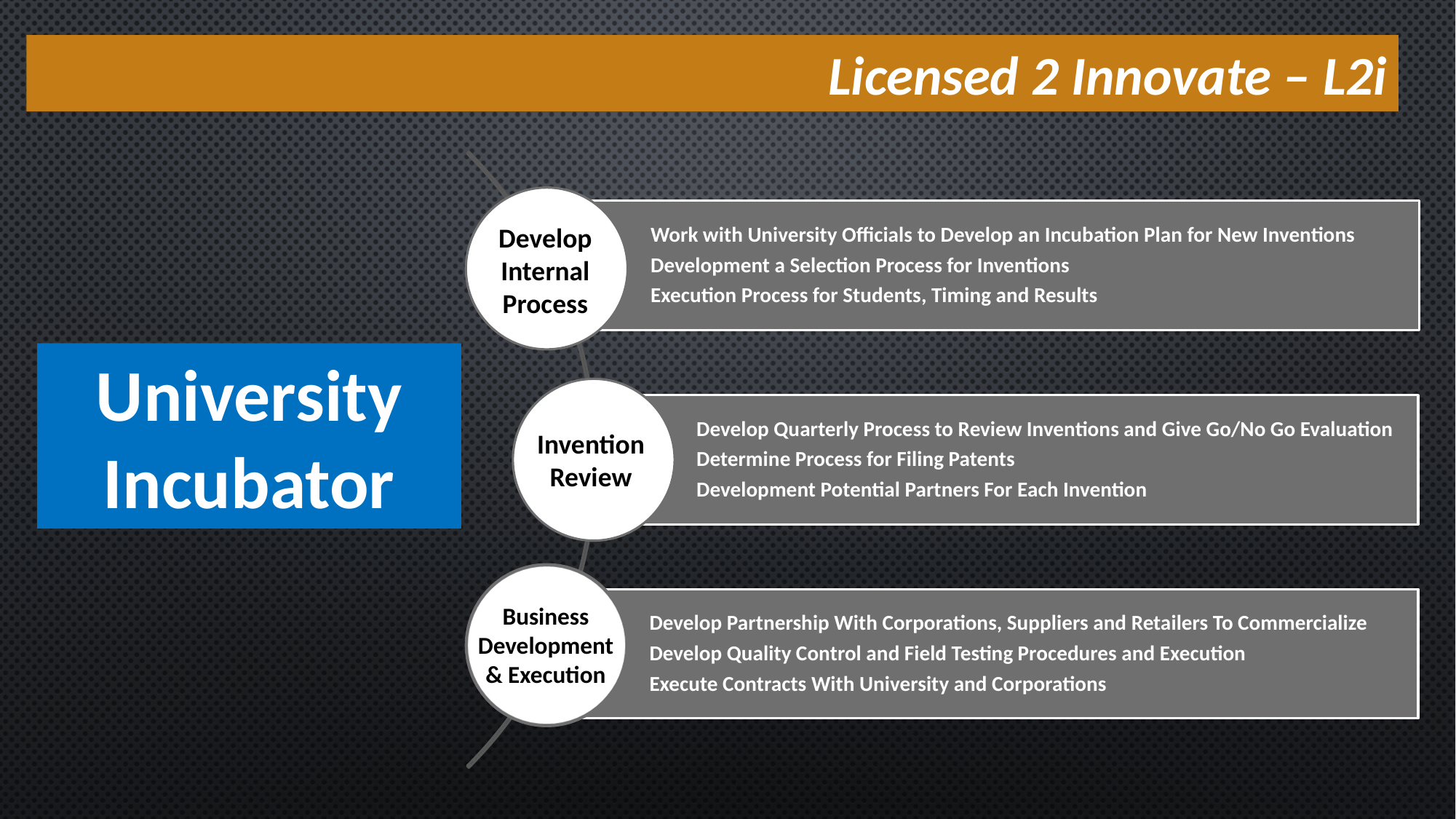

Licensed 2 Innovate – L2i
Work with University Officials to Develop an Incubation Plan for New Inventions
Development a Selection Process for Inventions
Execution Process for Students, Timing and Results
Develop Quarterly Process to Review Inventions and Give Go/No Go Evaluation
Determine Process for Filing Patents
Development Potential Partners For Each Invention
Develop Partnership With Corporations, Suppliers and Retailers To Commercialize
Develop Quality Control and Field Testing Procedures and Execution
Execute Contracts With University and Corporations
Develop Internal Process
University Incubator
Invention Review
Business Development & Execution